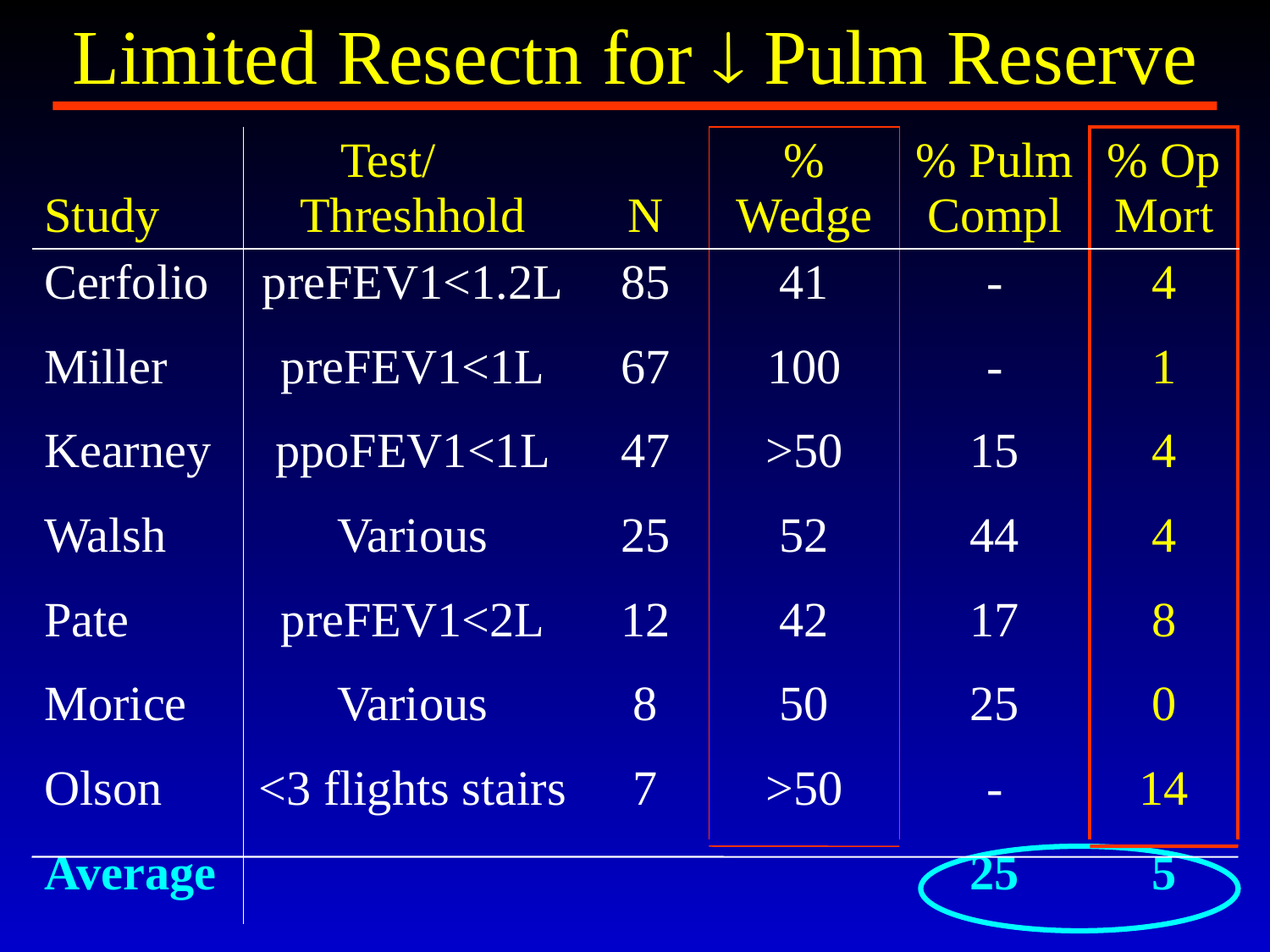

# Limited Resectn for ↓ Pulm Reserve

| Study | Test/ Threshhold | N | % Wedge | % Pulm Compl | % Op Mort |
| --- | --- | --- | --- | --- | --- |
| Cerfolio | preFEV1<1.2L | 85 | 41 | - | 4 |
| Miller | preFEV1<1L | 67 | 100 | - | 1 |
| Kearney | ppoFEV1<1L | 47 | >50 | 15 | 4 |
| Walsh | Various | 25 | 52 | 44 | 4 |
| Pate | preFEV1<2L | 12 | 42 | 17 | 8 |
| Morice | Various | 8 | 50 | 25 | 0 |
| Olson | <3 flights stairs | 7 | >50 | - | 14 |
| Average |  |  |  | 25 | 5 |